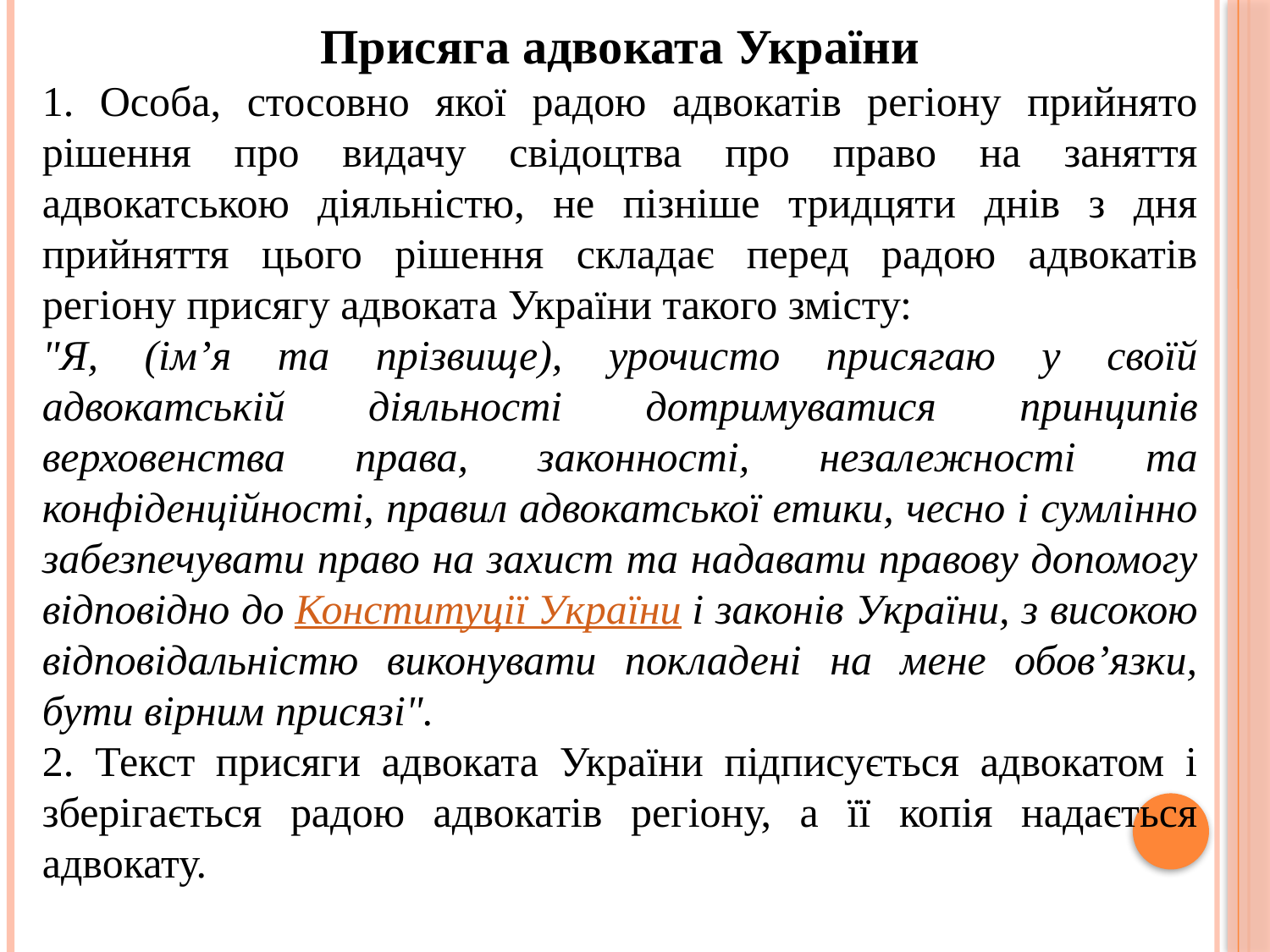

Присяга адвоката України
1. Особа, стосовно якої радою адвокатів регіону прийнято рішення про видачу свідоцтва про право на заняття адвокатською діяльністю, не пізніше тридцяти днів з дня прийняття цього рішення складає перед радою адвокатів регіону присягу адвоката України такого змісту:
"Я, (ім’я та прізвище), урочисто присягаю у своїй адвокатській діяльності дотримуватися принципів верховенства права, законності, незалежності та конфіденційності, правил адвокатської етики, чесно і сумлінно забезпечувати право на захист та надавати правову допомогу відповідно до Конституції України і законів України, з високою відповідальністю виконувати покладені на мене обов’язки, бути вірним присязі".
2. Текст присяги адвоката України підписується адвокатом і зберігається радою адвокатів регіону, а її копія надається адвокату.